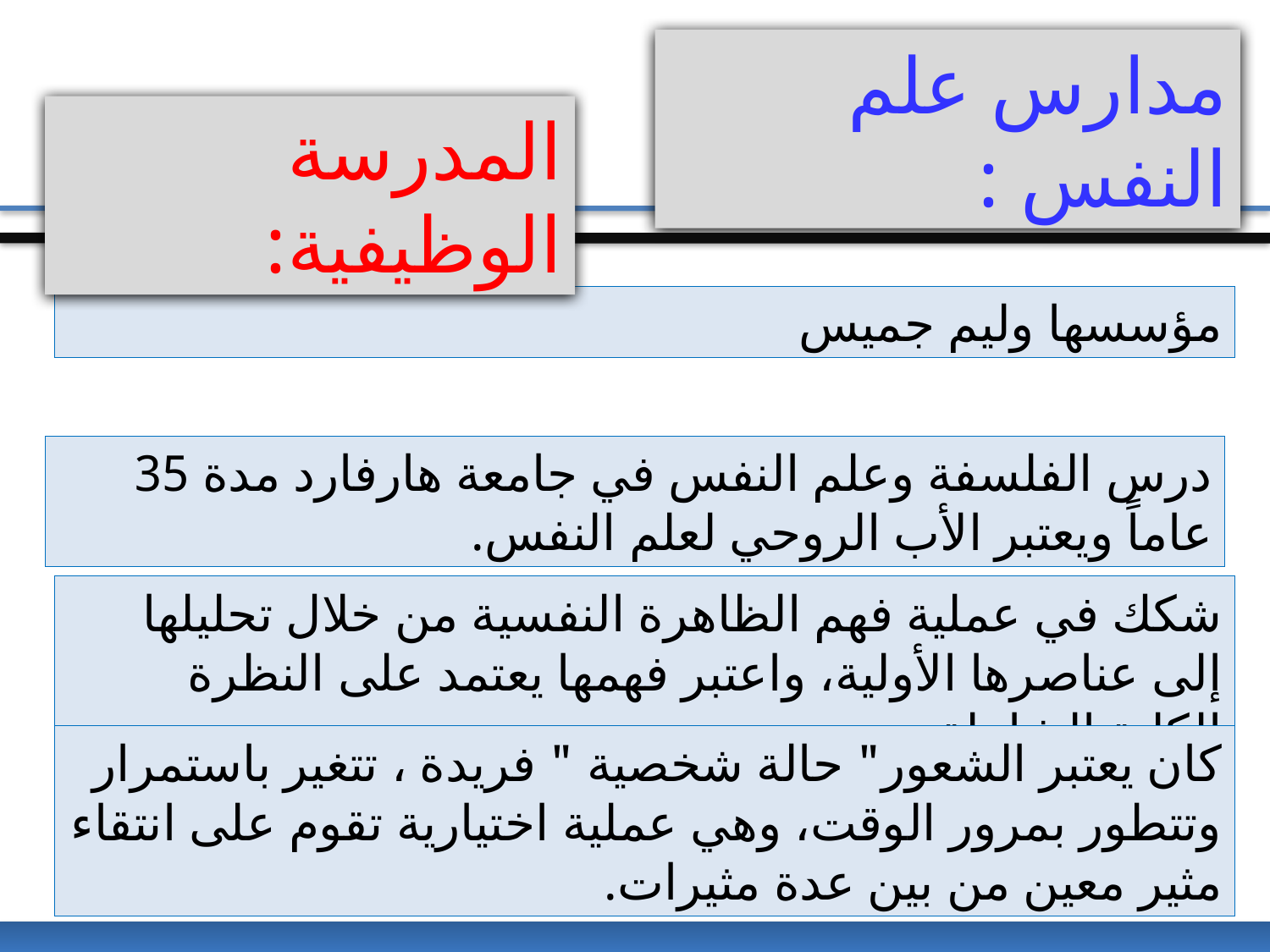

مدارس علم النفس :
المدرسة الوظيفية:
مؤسسها وليم جميس
درس الفلسفة وعلم النفس في جامعة هارفارد مدة 35 عاماً ويعتبر الأب الروحي لعلم النفس.
شكك في عملية فهم الظاهرة النفسية من خلال تحليلها إلى عناصرها الأولية، واعتبر فهمها يعتمد على النظرة الكلية الشاملة.
كان يعتبر الشعور" حالة شخصية " فريدة ، تتغير باستمرار وتتطور بمرور الوقت، وهي عملية اختيارية تقوم على انتقاء مثير معين من بين عدة مثيرات.